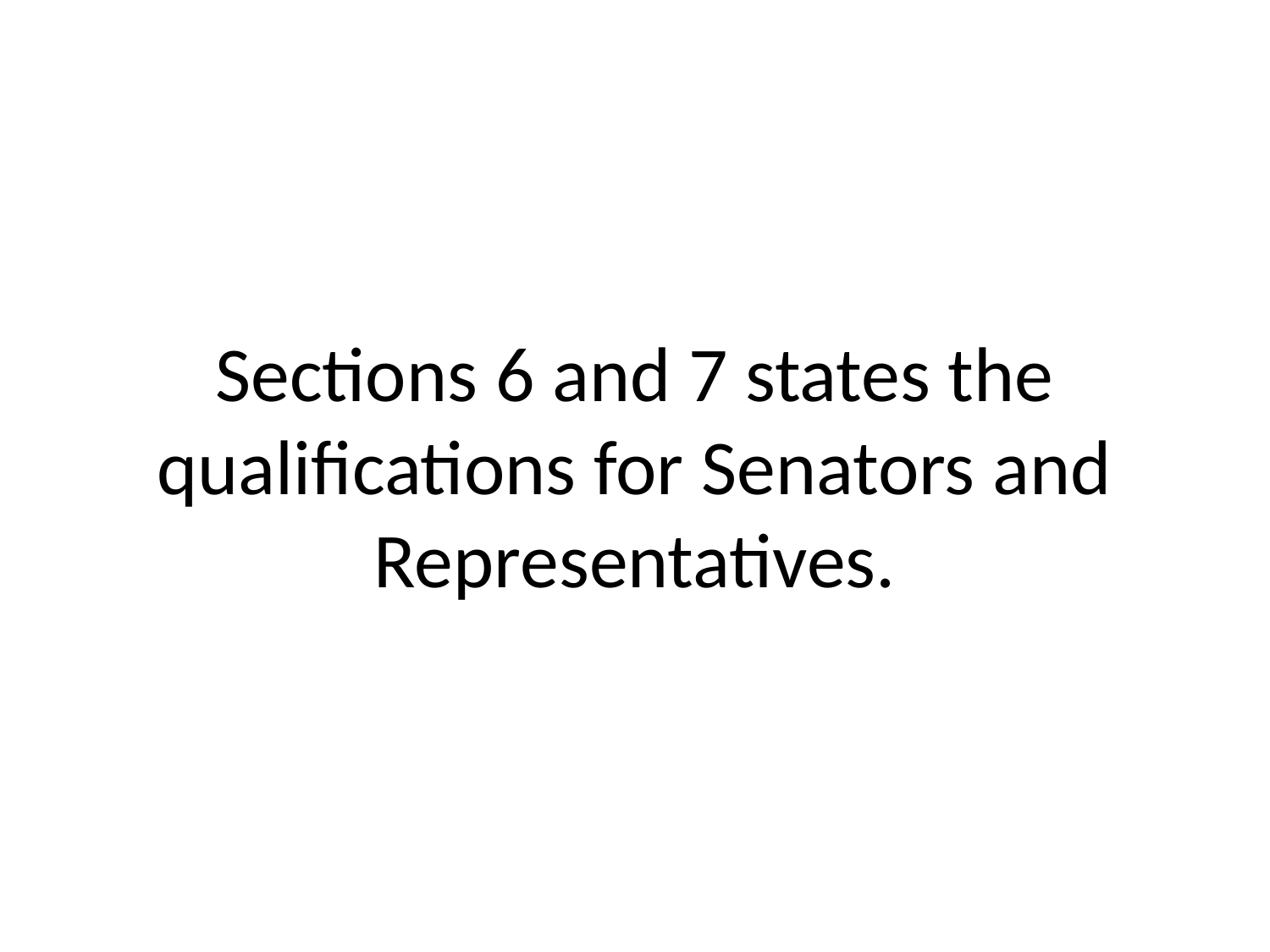

# Sections 6 and 7 states the qualifications for Senators and Representatives.